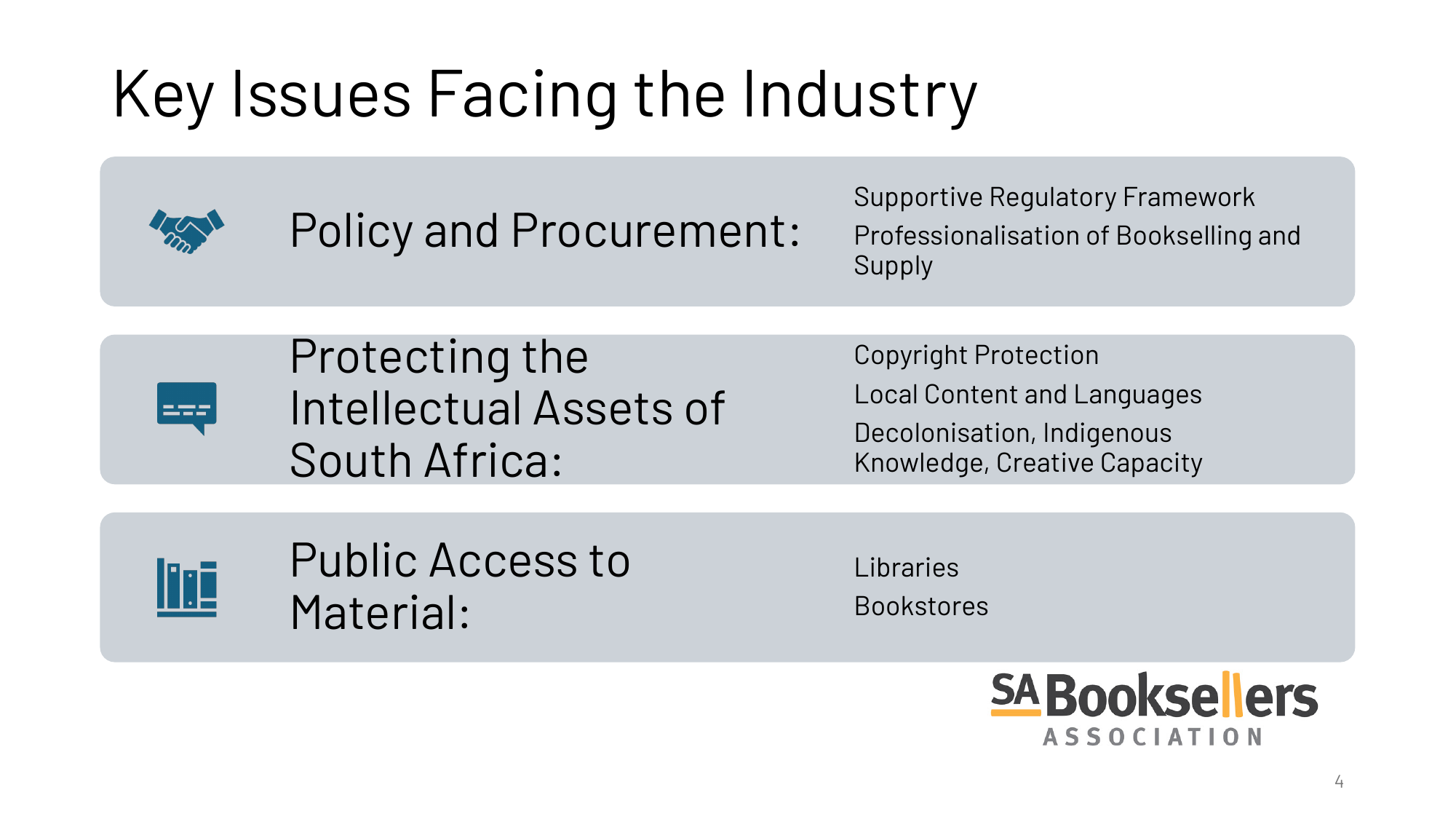

# Key Issues Facing the Industry
Policy and Procurement:
Supportive Regulatory Framework
Professionalisation of Bookselling and Supply
Protecting the Intellectual Assets of South Africa:
Copyright Protection
Local Content and Languages
Decolonisation, Indigenous Knowledge, Creative Capacity
Public Access to Material:
Libraries
Bookstores
4